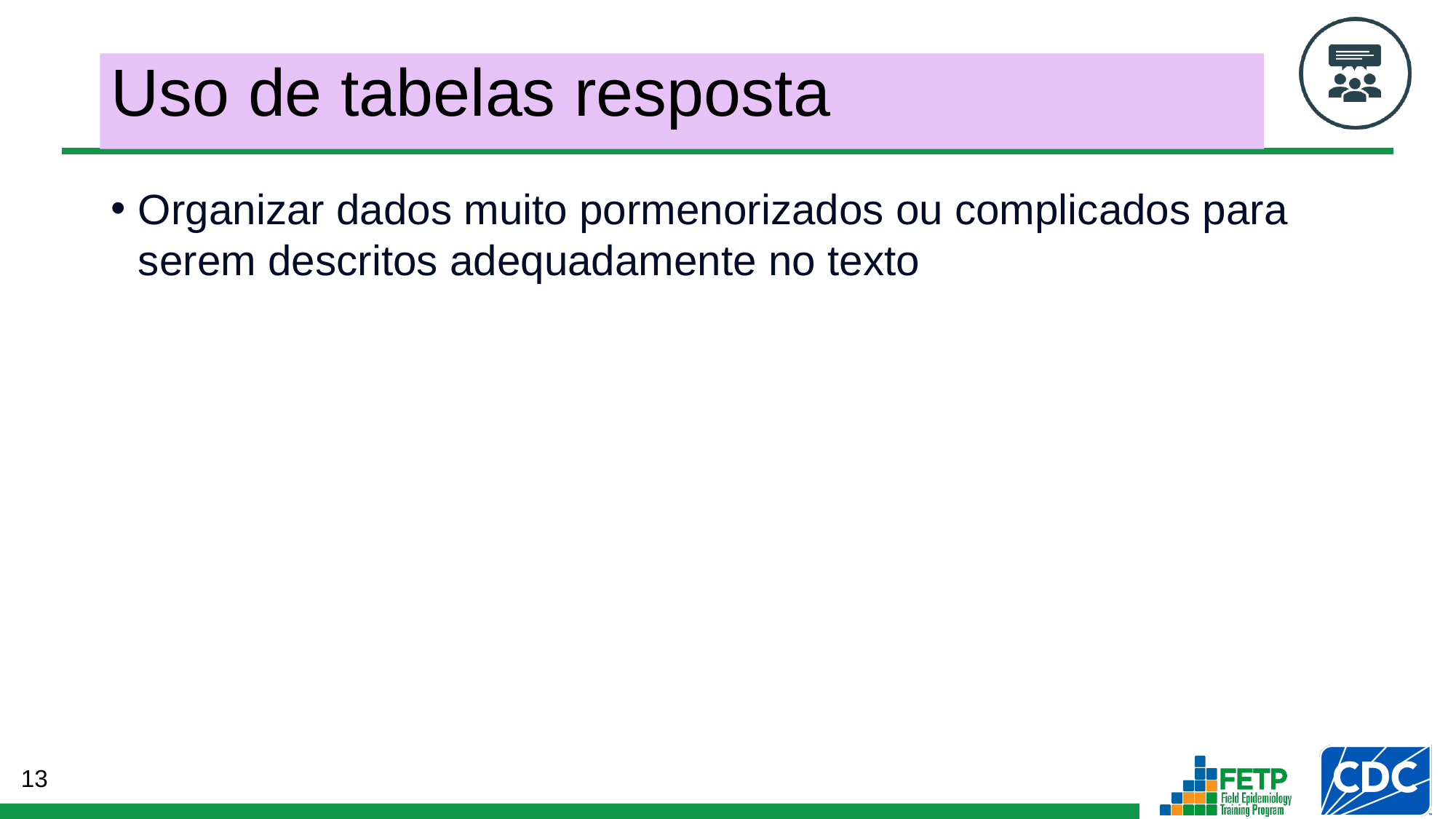

# Uso de tabelas resposta
Organizar dados muito pormenorizados ou complicados para serem descritos adequadamente no texto